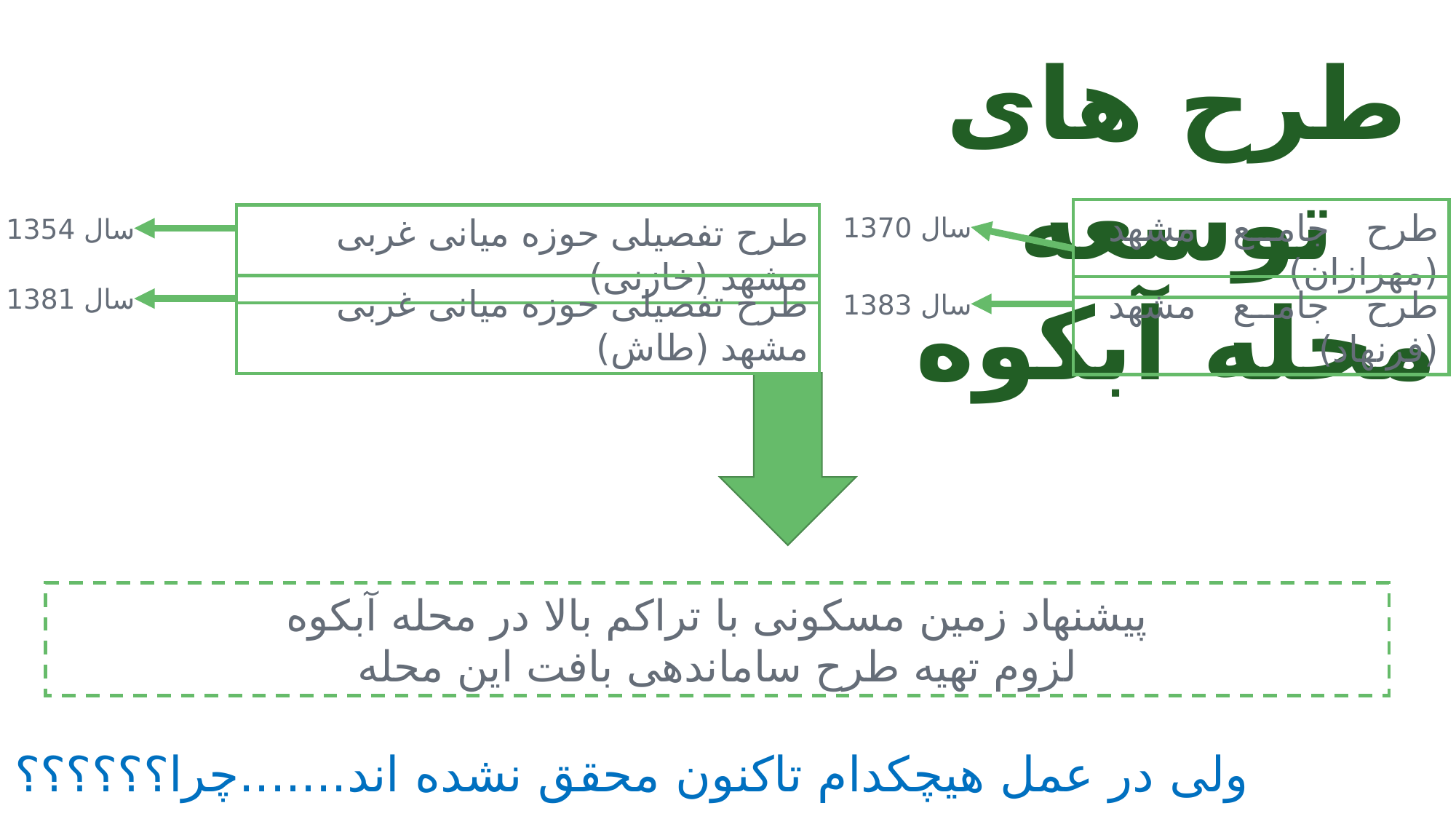

طرح های توسعه محله آبکوه
طرح جامع مشهد (مهرازان)
طرح تفصیلی حوزه میانی غربی مشهد (خازنی)
سال 1370
سال 1354
طرح تفصیلی حوزه میانی غربی مشهد (طاش)
سال 1381
طرح جامع مشهد (فرنهاد)
سال 1383

پیشنهاد زمین مسکونی با تراکم بالا در محله آبکوه
لزوم تهیه طرح ساماندهی بافت این محله
ولی در عمل هیچکدام تاکنون محقق نشده اند.......چرا؟؟؟؟؟؟